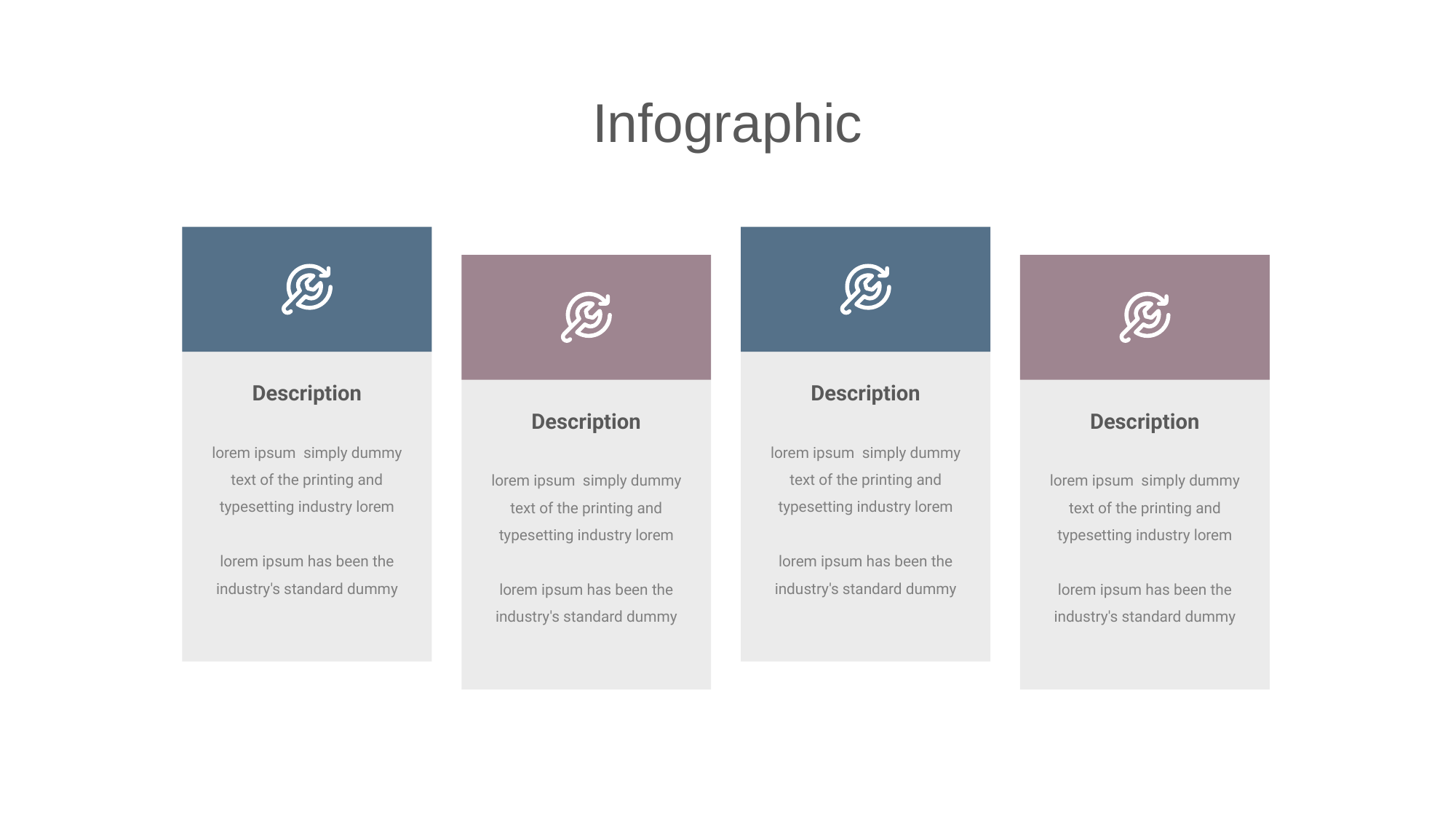

Infographic

Description
Description
Description
Description
lorem ipsum  simply dummy text of the printing and typesetting industry lorem

lorem ipsum has been the industry's standard dummy
lorem ipsum  simply dummy text of the printing and typesetting industry lorem

lorem ipsum has been the industry's standard dummy
lorem ipsum  simply dummy text of the printing and typesetting industry lorem

lorem ipsum has been the industry's standard dummy
lorem ipsum  simply dummy text of the printing and typesetting industry lorem

lorem ipsum has been the industry's standard dummy